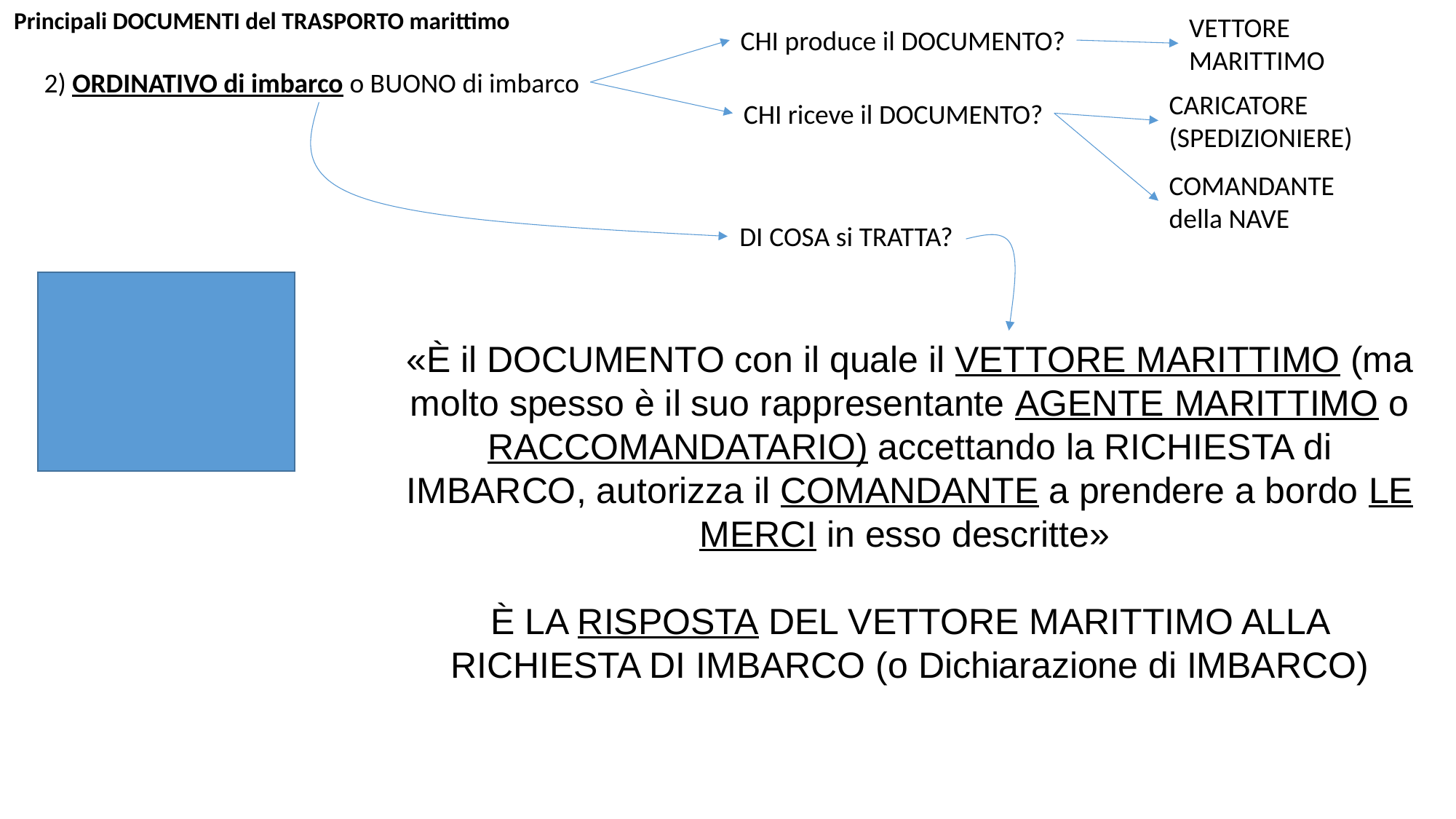

Principali DOCUMENTI del TRASPORTO marittimo
VETTORE
MARITTIMO
CHI produce il DOCUMENTO?
2) ORDINATIVO di imbarco o BUONO di imbarco
CARICATORE
(SPEDIZIONIERE)
CHI riceve il DOCUMENTO?

COMANDANTE della NAVE
DI COSA si TRATTA?

«È il DOCUMENTO con il quale il VETTORE MARITTIMO (ma molto spesso è il suo rappresentante AGENTE MARITTIMO o RACCOMANDATARIO) accettando la RICHIESTA di IMBARCO, autorizza il COMANDANTE a prendere a bordo LE MERCI in esso descritte»

È LA RISPOSTA DEL VETTORE MARITTIMO ALLA RICHIESTA DI IMBARCO (o Dichiarazione di IMBARCO)